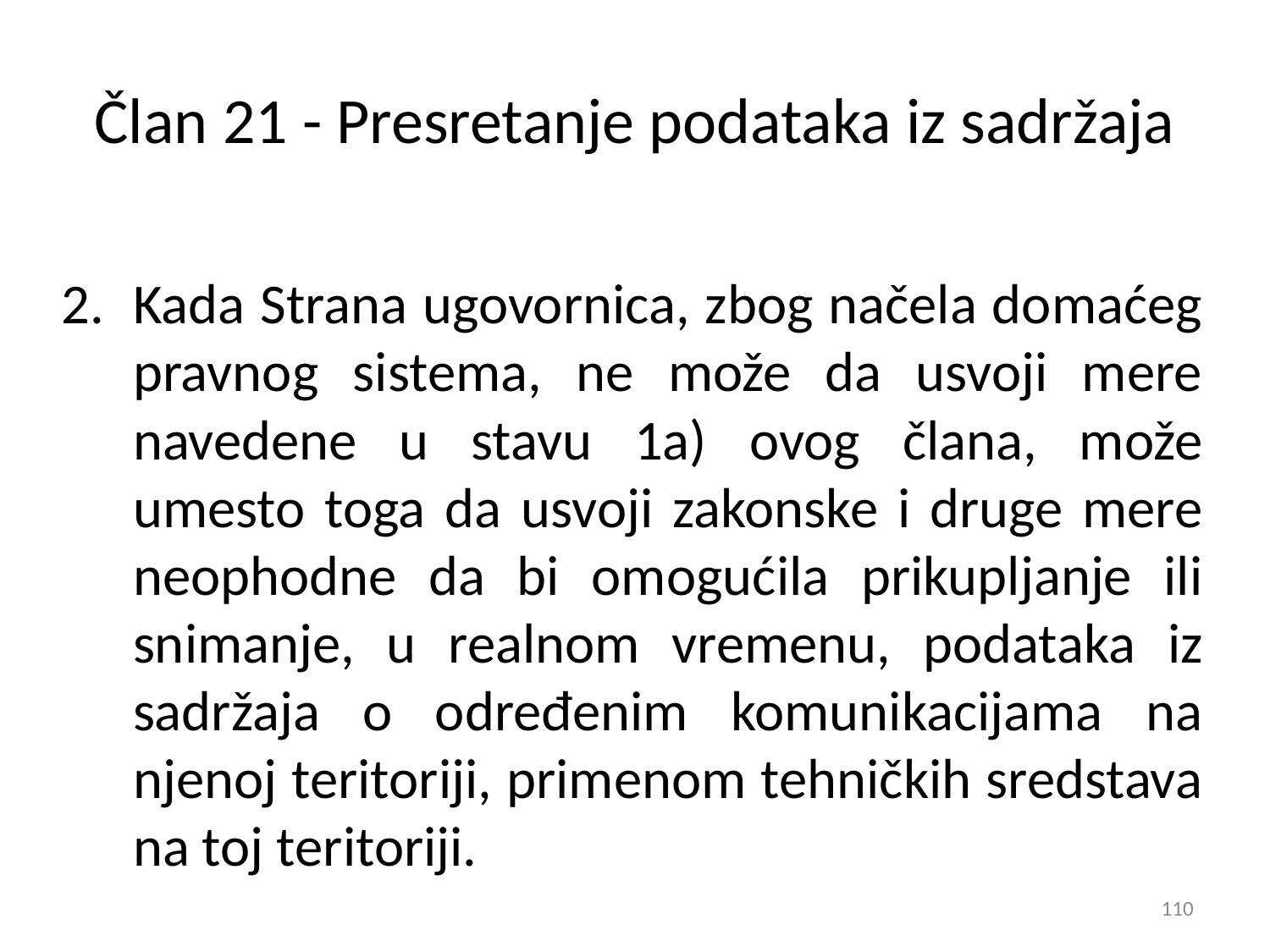

# Član 21 - Presretanje podataka iz sadržaja
Kada Strana ugovornica, zbog načela domaćeg pravnog sistema, ne može da usvoji mere navedene u stavu 1a) ovog člana, može umesto toga da usvoji zakonske i druge mere neophodne da bi omogućila prikupljanje ili snimanje, u realnom vremenu, podataka iz sadržaja o određenim komunikacijama na njenoj teritoriji, primenom tehničkih sredstava na toj teritoriji.
110